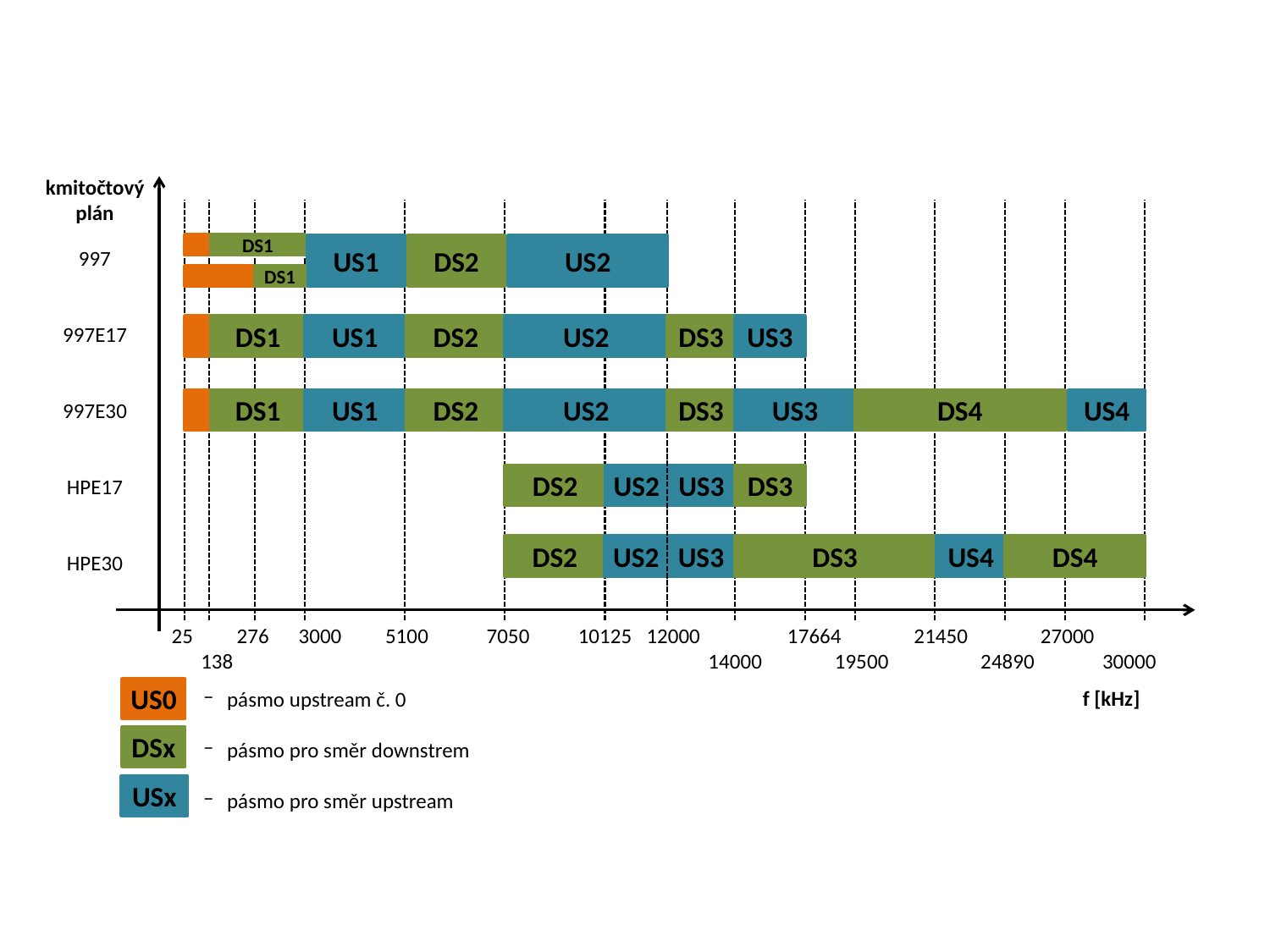

kmitočtový plán
997

997E17

997E30

HPE17

HPE30

DS1
US1
DS2
US2

DS1

DS1
US1
DS2
US2
DS3
US3

DS1
US1
DS2
US2
DS3
US3
DS4
US4
DS2
US2
US3
DS3
DS2
US2
US3
DS3
US4
DS4
25         276 	3000         5100            7050          10125   12000                  17664               21450               27000
      138                                                                                                  14000               19500                   24890              30000
f [kHz]
US0
pásmo upstream č. 0

pásmo pro směr downstrem

pásmo pro směr upstream
DSx
USx